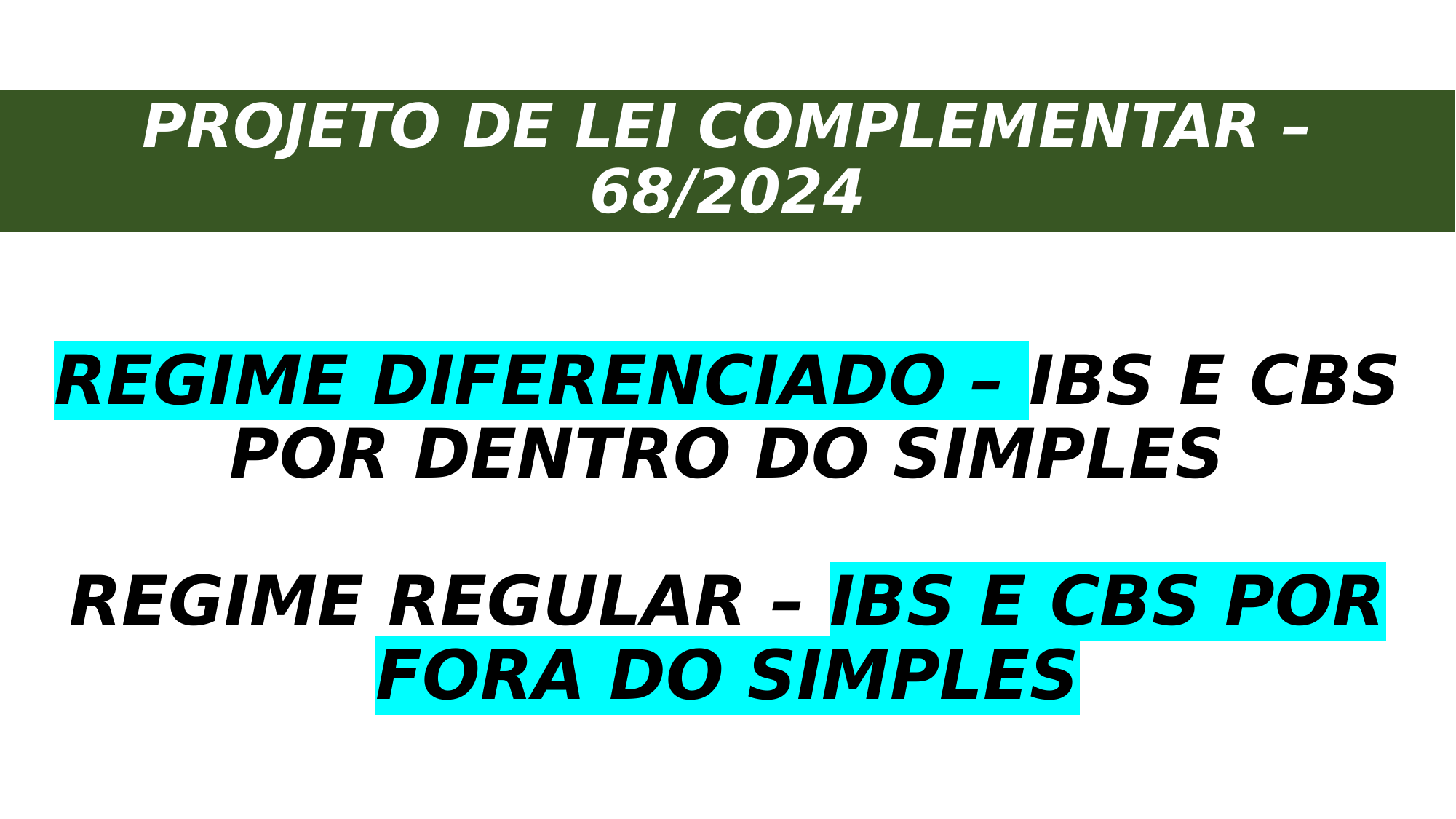

PROJETO DE LEI COMPLEMENTAR – 68/2024
REGIME DIFERENCIADO – IBS E CBS POR DENTRO DO SIMPLES

REGIME REGULAR – IBS E CBS POR FORA DO SIMPLES